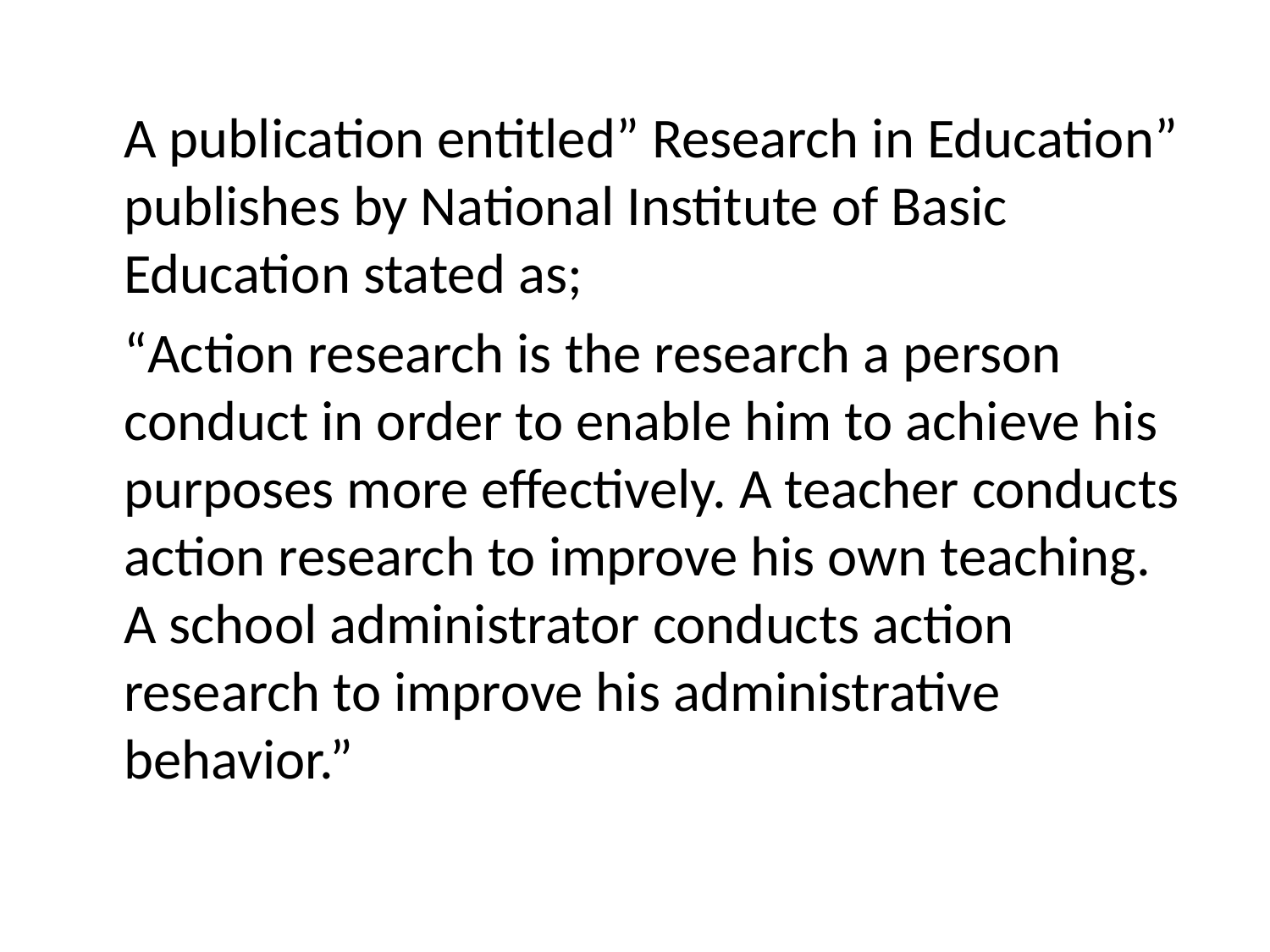

A publication entitled” Research in Education” publishes by National Institute of Basic Education stated as;
	“Action research is the research a person conduct in order to enable him to achieve his purposes more effectively. A teacher conducts action research to improve his own teaching. A school administrator conducts action research to improve his administrative behavior.”